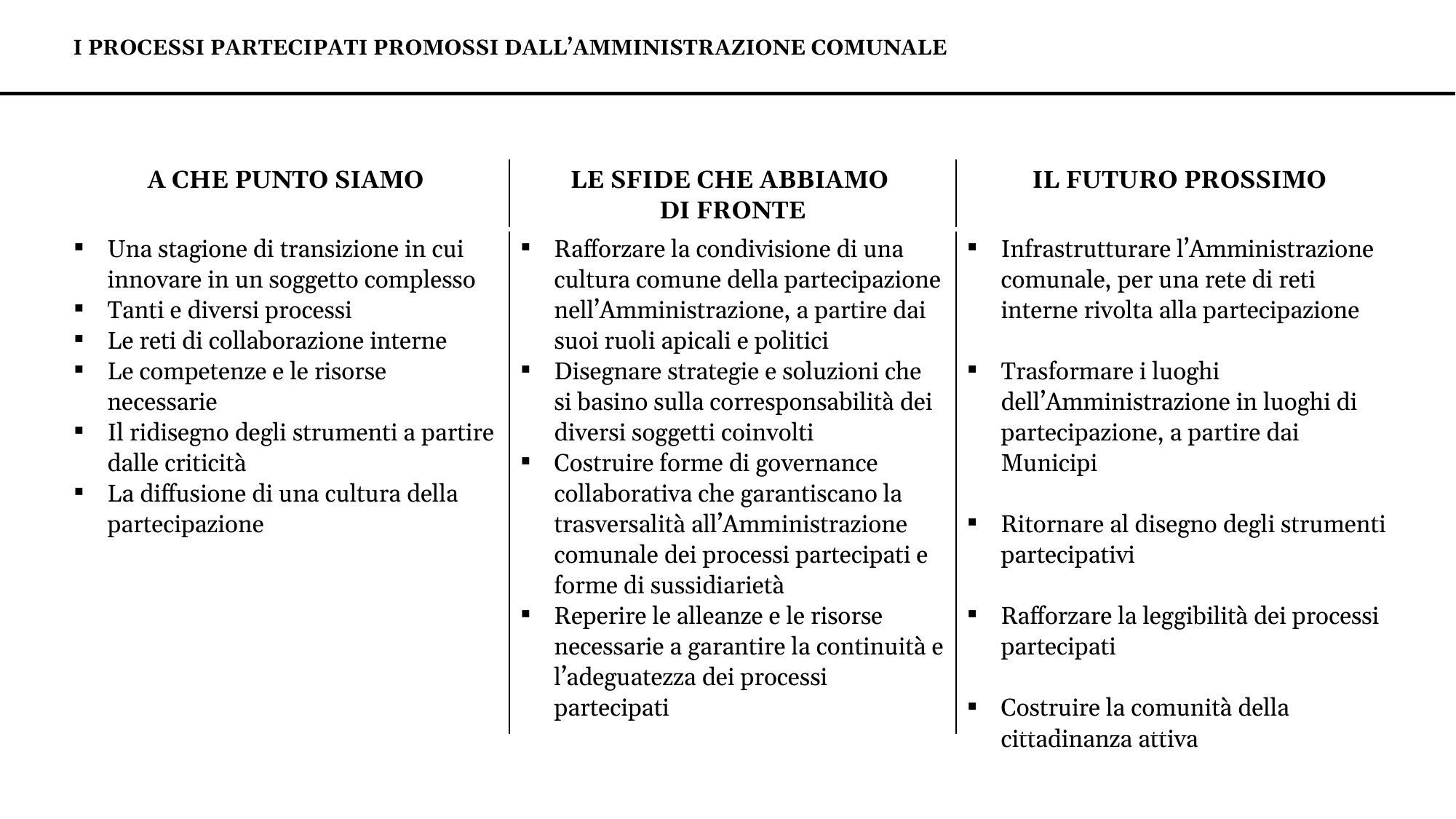

I PROCESSI PARTECIPATI PROMOSSI DALL’AMMINISTRAZIONE COMUNALE
| A CHE PUNTO SIAMO | LE SFIDE CHE ABBIAMO DI FRONTE | IL FUTURO PROSSIMO |
| --- | --- | --- |
| Una stagione di transizione in cui innovare in un soggetto complesso Tanti e diversi processi Le reti di collaborazione interne Le competenze e le risorse necessarie Il ridisegno degli strumenti a partire dalle criticità La diffusione di una cultura della partecipazione | Rafforzare la condivisione di una cultura comune della partecipazione nell’Amministrazione, a partire dai suoi ruoli apicali e politici Disegnare strategie e soluzioni che si basino sulla corresponsabilità dei diversi soggetti coinvolti Costruire forme di governance collaborativa che garantiscano la trasversalità all’Amministrazione comunale dei processi partecipati e forme di sussidiarietà Reperire le alleanze e le risorse necessarie a garantire la continuità e l’adeguatezza dei processi partecipati | Infrastrutturare l’Amministrazione comunale, per una rete di reti interne rivolta alla partecipazione Trasformare i luoghi dell’Amministrazione in luoghi di partecipazione, a partire dai Municipi Ritornare al disegno degli strumenti partecipativi Rafforzare la leggibilità dei processi partecipati Costruire la comunità della cittadinanza attiva |